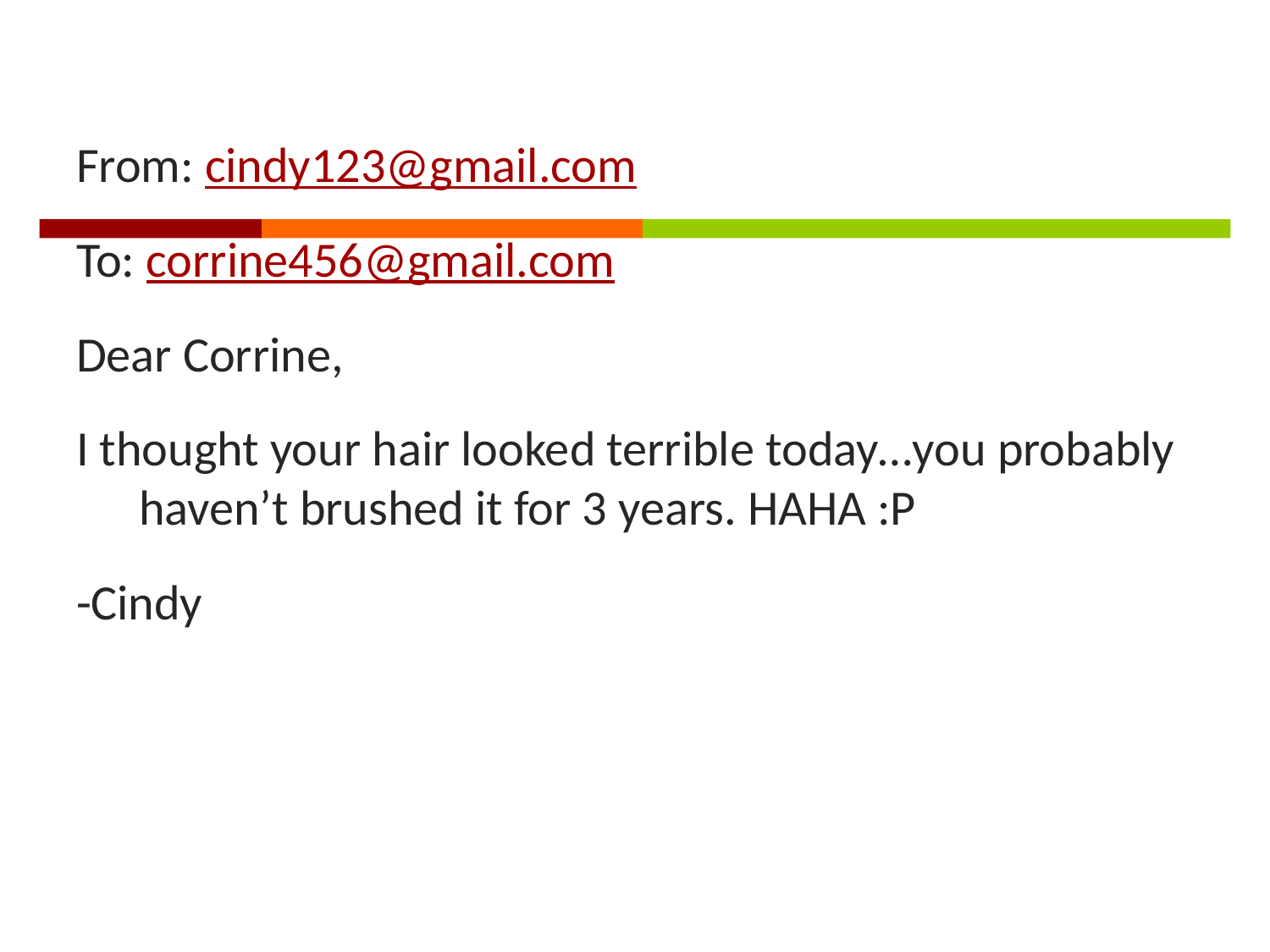

From: cindy123@gmail.com
To: corrine456@gmail.com
Dear Corrine,
I thought your hair looked terrible today…you probably haven’t brushed it for 3 years. HAHA :P
-Cindy